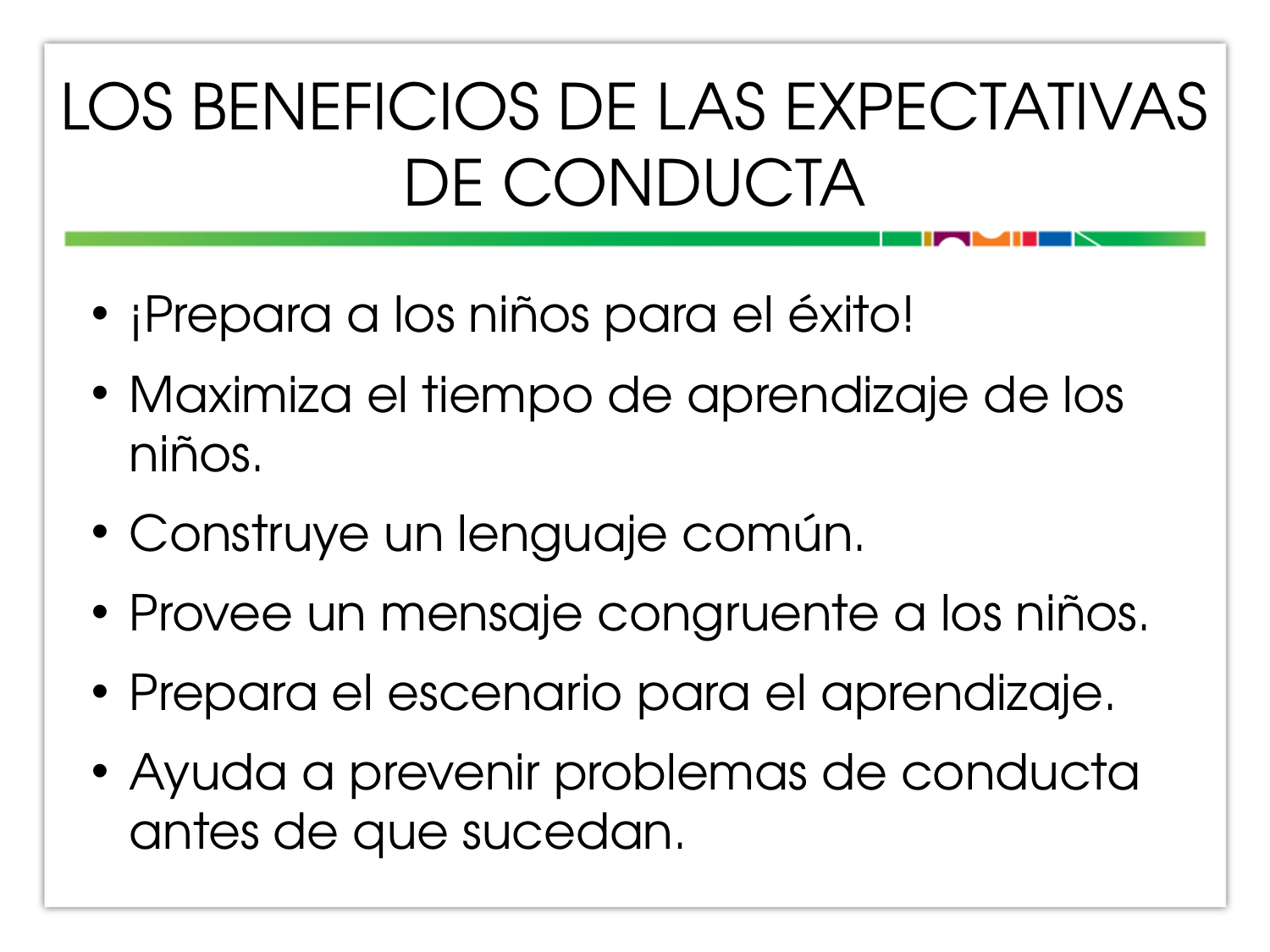

# LOS Beneficios de las Expectativas de conducta
¡Prepara a los niños para el éxito!
Maximiza el tiempo de aprendizaje de los niños.
Construye un lenguaje común.
Provee un mensaje congruente a los niños.
Prepara el escenario para el aprendizaje.
Ayuda a prevenir problemas de conducta antes de que sucedan.